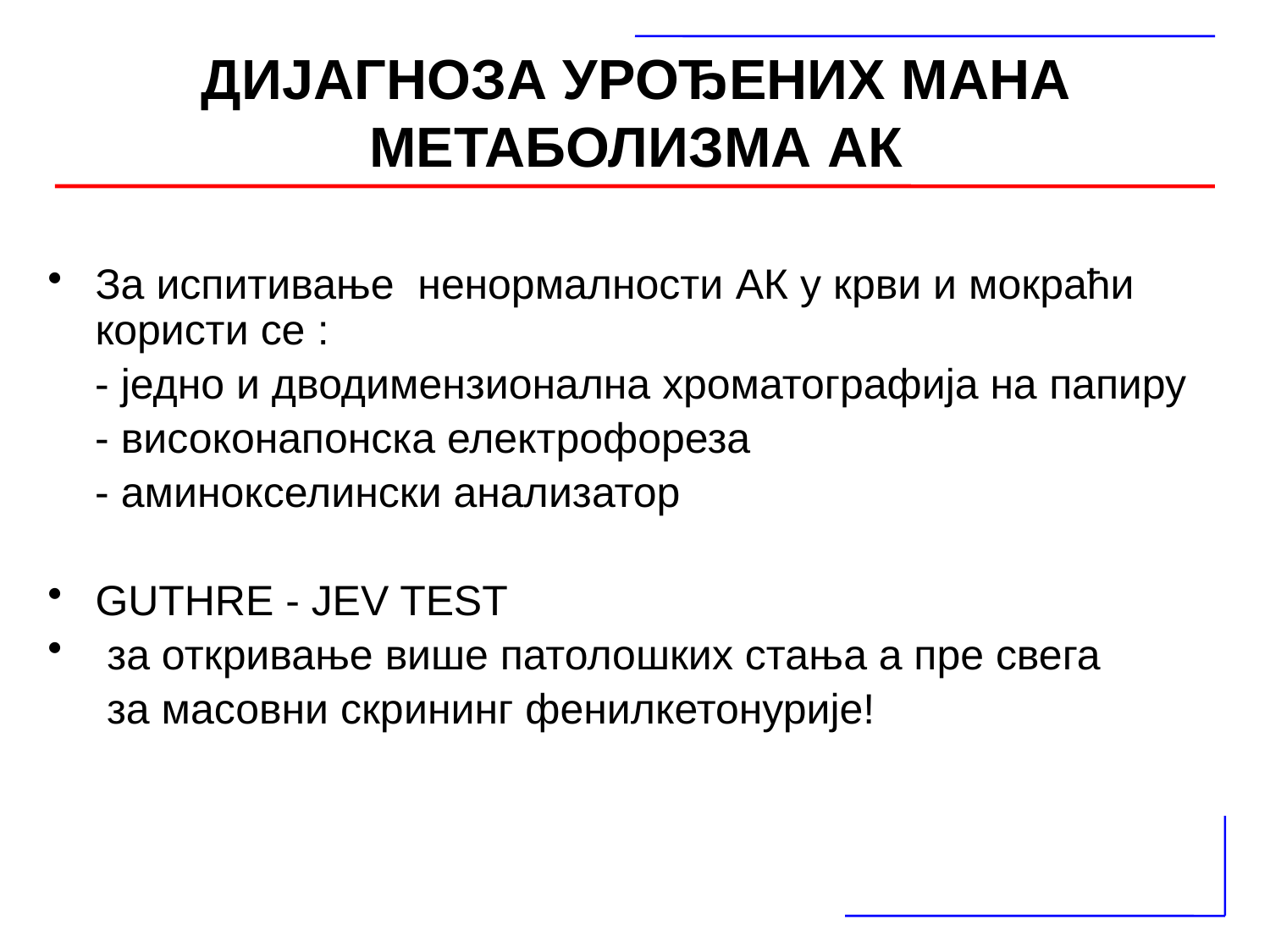

# ДИЈАГНОЗА УРОЂЕНИХ МАНА МЕТАБОЛИЗМА АК
За испитивање  ненормалности АК у крви и мокраћи користи се :
    - једно и дводимензионална хроматографија на папиру
    - високонапонска електрофореза
    - аминокселински анализатор

GUTHRE - JEV TEST
 за откривање више патолошких стања а пре свега
     за масовни скрининг фенилкетонурије!